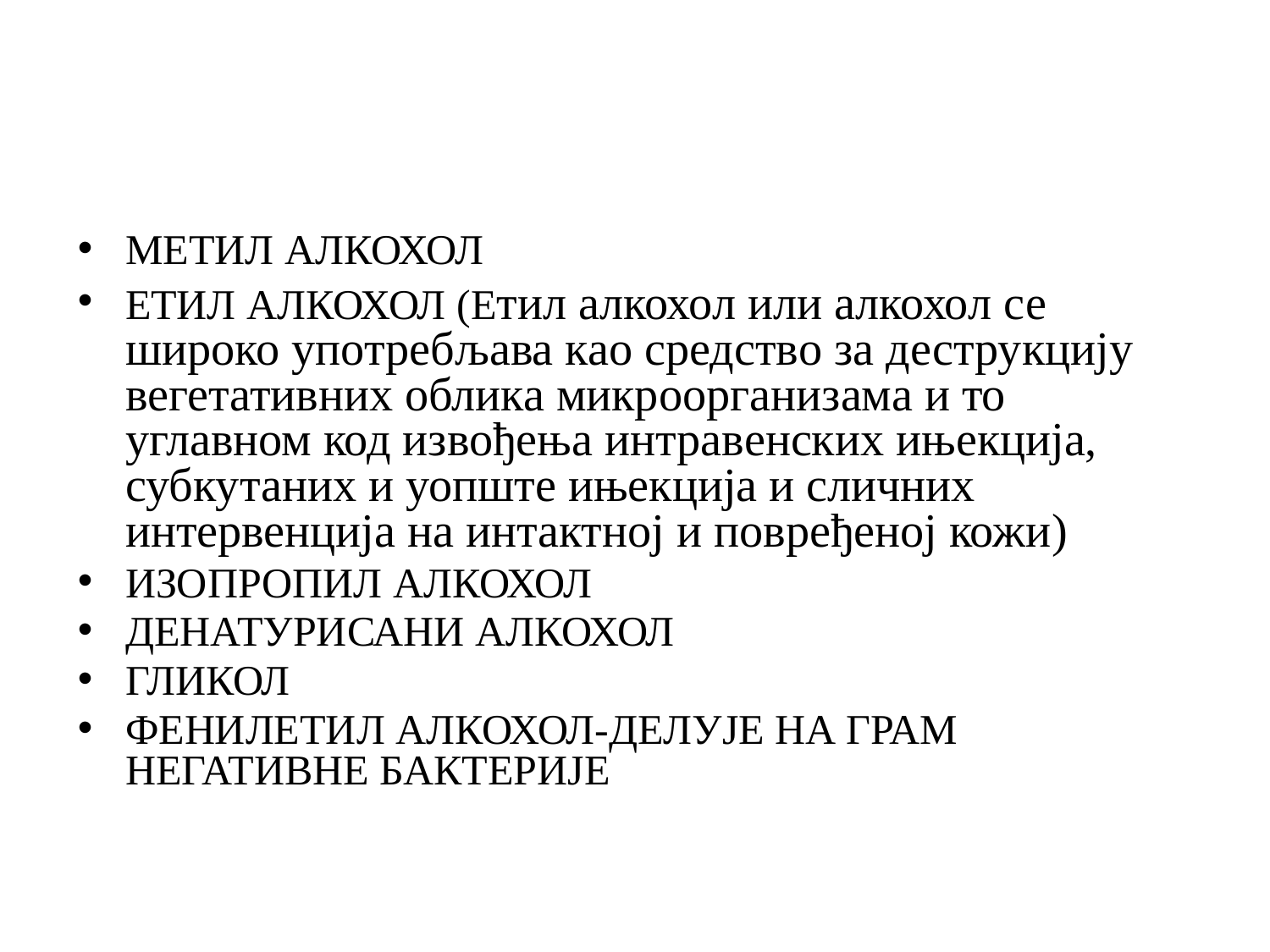

МЕТИЛ АЛКОХОЛ
ЕТИЛ АЛКОХОЛ (Eтил алкохол или алкохол се широко употребљава као средство за деструкцију вегетативних облика микроорганизама и то углавном код извођења интравенских ињекција, субкутаних и уопште ињекција и сличних интервенција на интактној и повређеној кожи)
ИЗОПРОПИЛ АЛКОХОЛ
ДЕНАТУРИСАНИ АЛКОХОЛ
ГЛИКОЛ
ФЕНИЛЕТИЛ АЛКОХОЛ-ДЕЛУЈЕ НА ГРАМ НЕГАТИВНЕ БАКТЕРИЈЕ